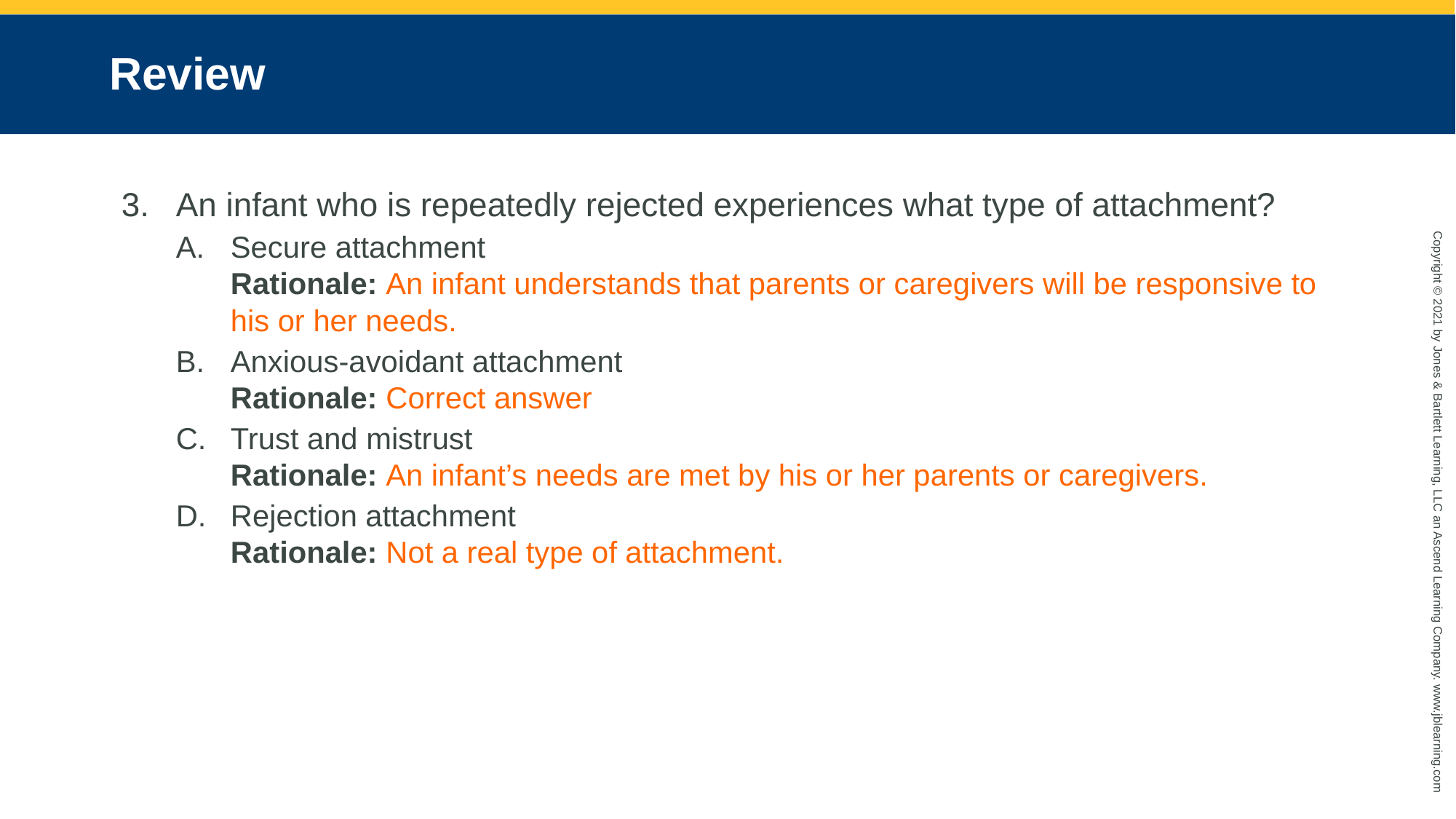

# Review
An infant who is repeatedly rejected experiences what type of attachment?
Secure attachment
Rationale: An infant understands that parents or caregivers will be responsive to his or her needs.
Anxious-avoidant attachment
Rationale: Correct answer
Trust and mistrust
Rationale: An infant’s needs are met by his or her parents or caregivers.
Rejection attachment
Rationale: Not a real type of attachment.